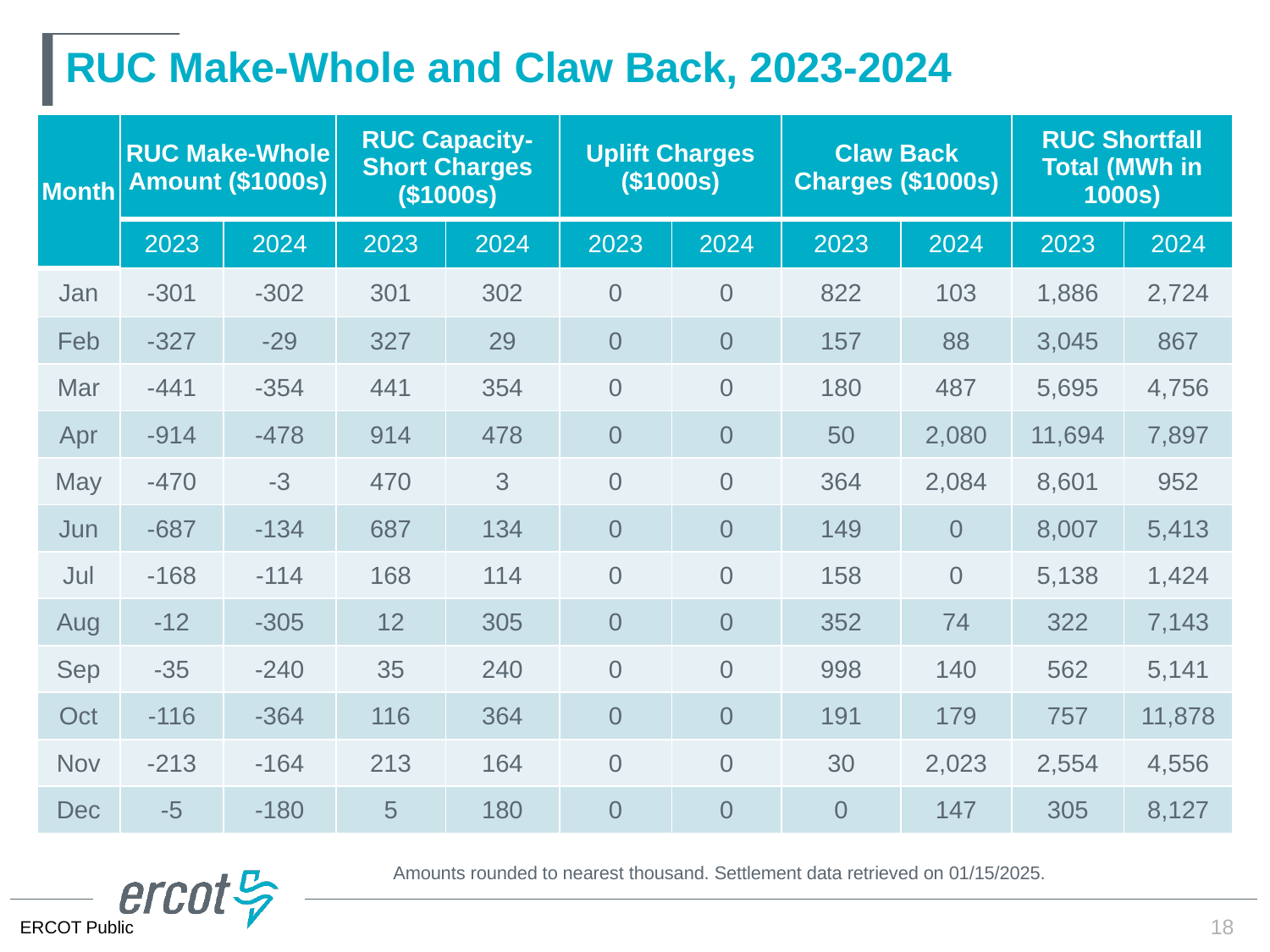

# RUC Make-Whole and Claw Back, 2023-2024
| Month | RUC Make-Whole Amount ($1000s) |  | RUC Capacity-Short Charges ($1000s) |  | Uplift Charges ($1000s) |  | Claw Back Charges ($1000s) |  | RUC Shortfall Total (MWh in 1000s) |  |
| --- | --- | --- | --- | --- | --- | --- | --- | --- | --- | --- |
|  | 2023 | 2024 | 2023 | 2024 | 2023 | 2024 | 2023 | 2024 | 2023 | 2024 |
| Jan | -301 | -302 | 301 | 302 | 0 | 0 | 822 | 103 | 1,886 | 2,724 |
| Feb | -327 | -29 | 327 | 29 | 0 | 0 | 157 | 88 | 3,045 | 867 |
| Mar | -441 | -354 | 441 | 354 | 0 | 0 | 180 | 487 | 5,695 | 4,756 |
| Apr | -914 | -478 | 914 | 478 | 0 | 0 | 50 | 2,080 | 11,694 | 7,897 |
| May | -470 | -3 | 470 | 3 | 0 | 0 | 364 | 2,084 | 8,601 | 952 |
| Jun | -687 | -134 | 687 | 134 | 0 | 0 | 149 | 0 | 8,007 | 5,413 |
| Jul | -168 | -114 | 168 | 114 | 0 | 0 | 158 | 0 | 5,138 | 1,424 |
| Aug | -12 | -305 | 12 | 305 | 0 | 0 | 352 | 74 | 322 | 7,143 |
| Sep | -35 | -240 | 35 | 240 | 0 | 0 | 998 | 140 | 562 | 5,141 |
| Oct | -116 | -364 | 116 | 364 | 0 | 0 | 191 | 179 | 757 | 11,878 |
| Nov | -213 | -164 | 213 | 164 | 0 | 0 | 30 | 2,023 | 2,554 | 4,556 |
| Dec | -5 | -180 | 5 | 180 | 0 | 0 | 0 | 147 | 305 | 8,127 |
Amounts rounded to nearest thousand. Settlement data retrieved on 01/15/2025.
18